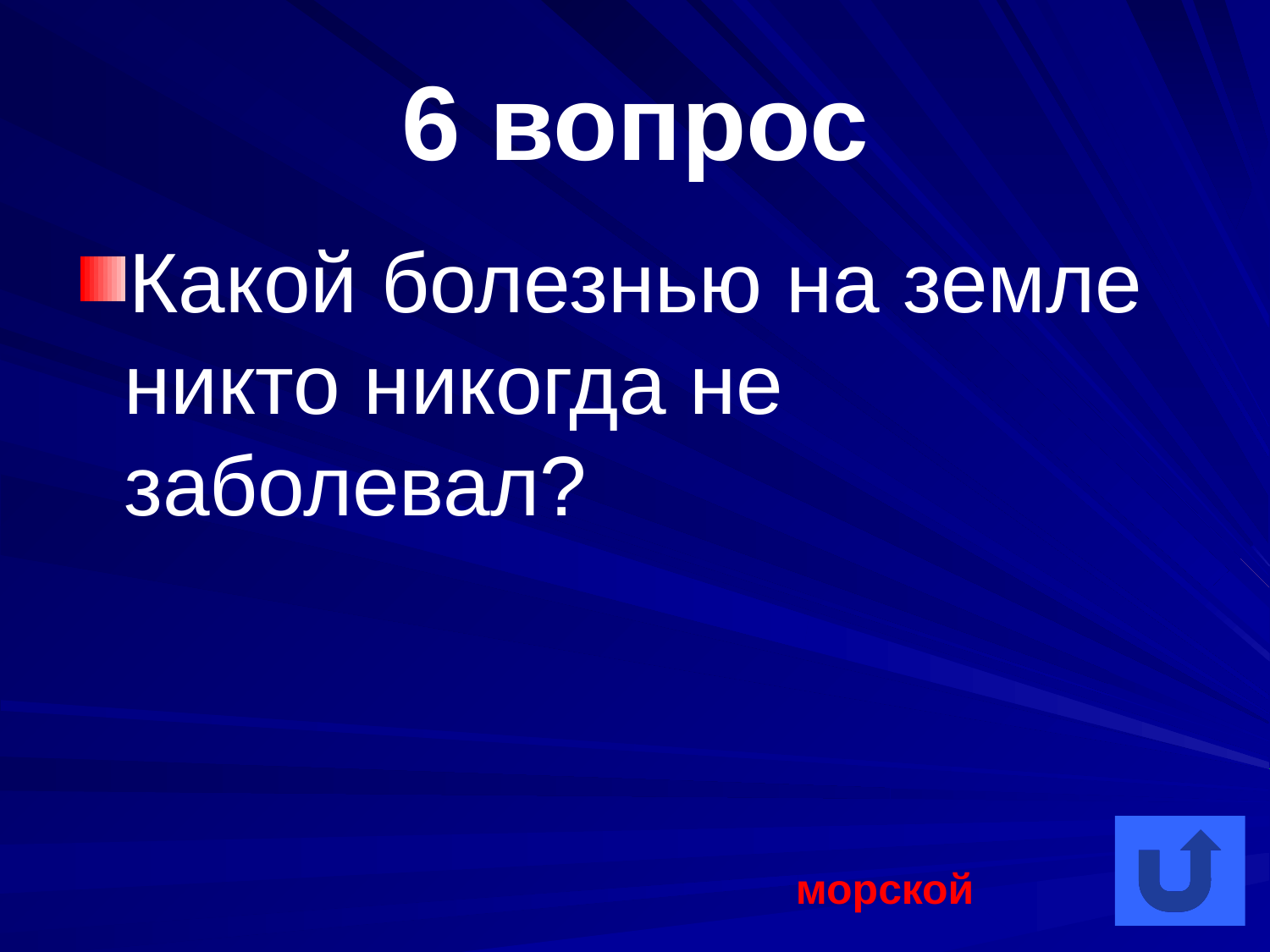

# 6 вопрос
Какой болезнью на земле никто никогда не заболевал?

морской